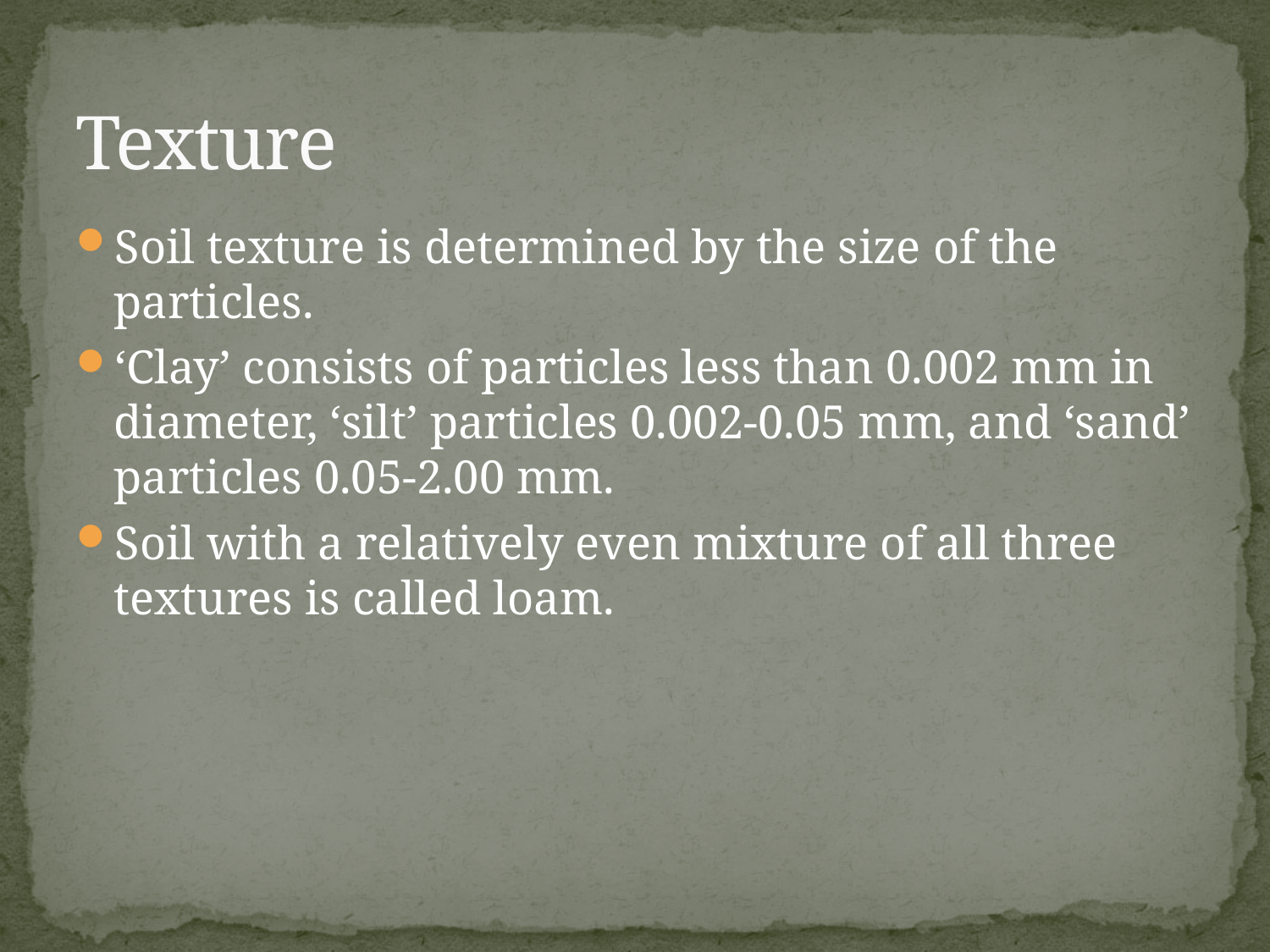

# Texture
Soil texture is determined by the size of the particles.
‘Clay’ consists of particles less than 0.002 mm in diameter, ‘silt’ particles 0.002-0.05 mm, and ‘sand’ particles 0.05-2.00 mm.
Soil with a relatively even mixture of all three textures is called loam.